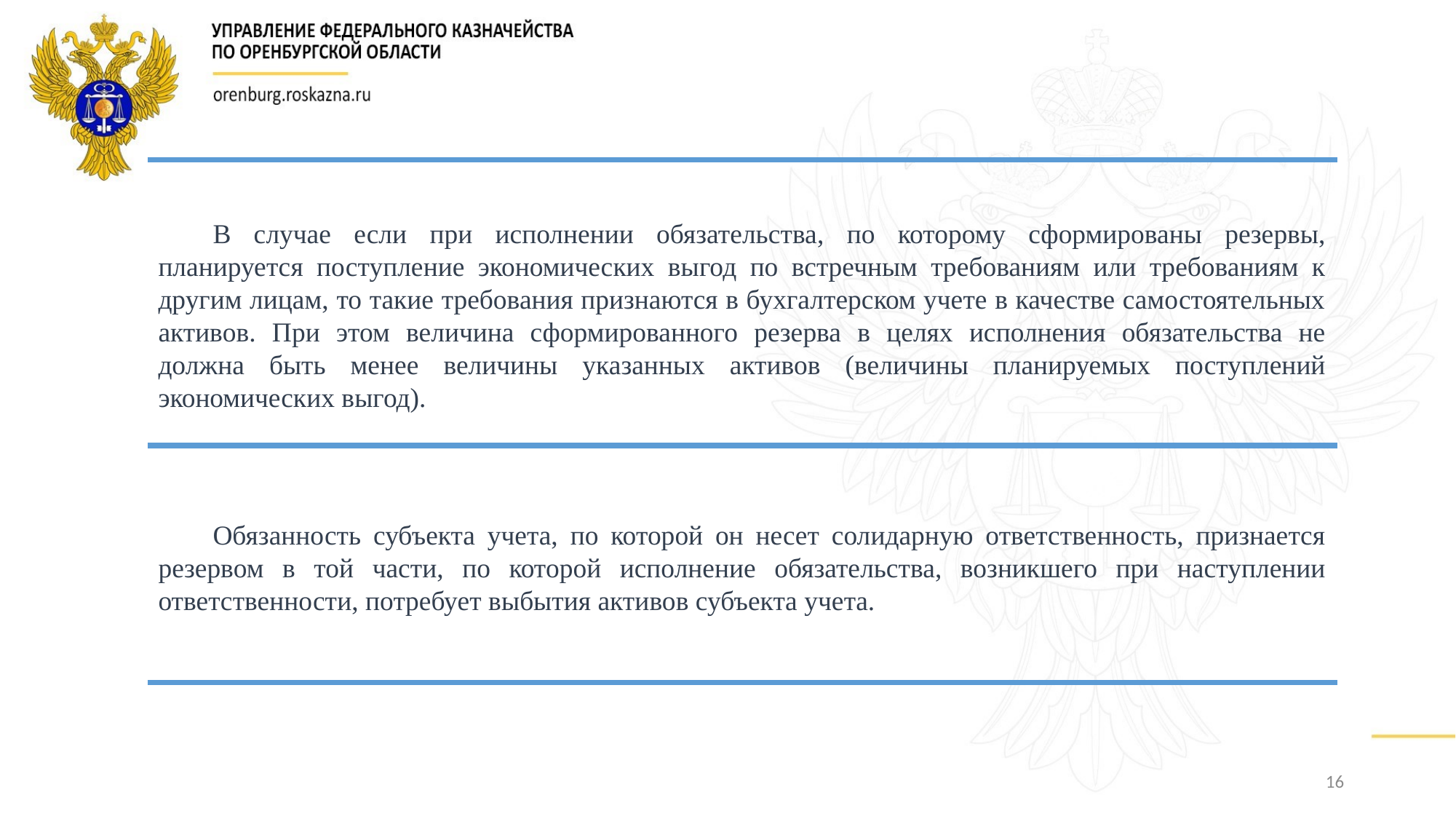

В случае если при исполнении обязательства, по которому сформированы резервы, планируется поступление экономических выгод по встречным требованиям или требованиям к другим лицам, то такие требования признаются в бухгалтерском учете в качестве самостоятельных активов. При этом величина сформированного резерва в целях исполнения обязательства не должна быть менее величины указанных активов (величины планируемых поступлений экономических выгод).
Обязанность субъекта учета, по которой он несет солидарную ответственность, признается резервом в той части, по которой исполнение обязательства, возникшего при наступлении ответственности, потребует выбытия активов субъекта учета.
16